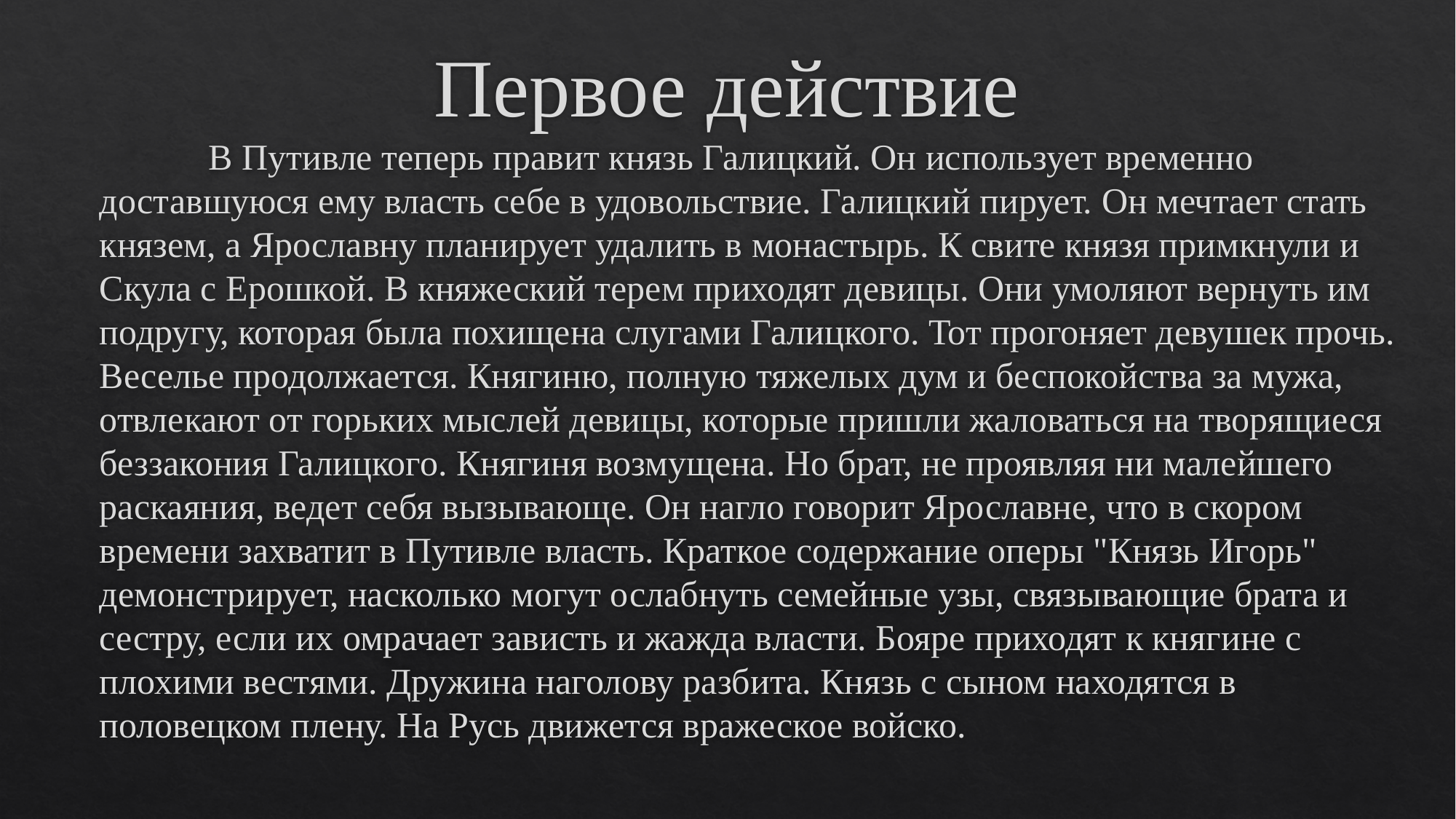

# Первое действие
	В Путивле теперь правит князь Галицкий. Он использует временно доставшуюся ему власть себе в удовольствие. Галицкий пирует. Он мечтает стать князем, а Ярославну планирует удалить в монастырь. К свите князя примкнули и Скула с Ерошкой. В княжеский терем приходят девицы. Они умоляют вернуть им подругу, которая была похищена слугами Галицкого. Тот прогоняет девушек прочь. Веселье продолжается. Княгиню, полную тяжелых дум и беспокойства за мужа, отвлекают от горьких мыслей девицы, которые пришли жаловаться на творящиеся беззакония Галицкого. Княгиня возмущена. Но брат, не проявляя ни малейшего раскаяния, ведет себя вызывающе. Он нагло говорит Ярославне, что в скором времени захватит в Путивле власть. Краткое содержание оперы "Князь Игорь" демонстрирует, насколько могут ослабнуть семейные узы, связывающие брата и сестру, если их омрачает зависть и жажда власти. Бояре приходят к княгине с плохими вестями. Дружина наголову разбита. Князь с сыном находятся в половецком плену. На Русь движется вражеское войско.